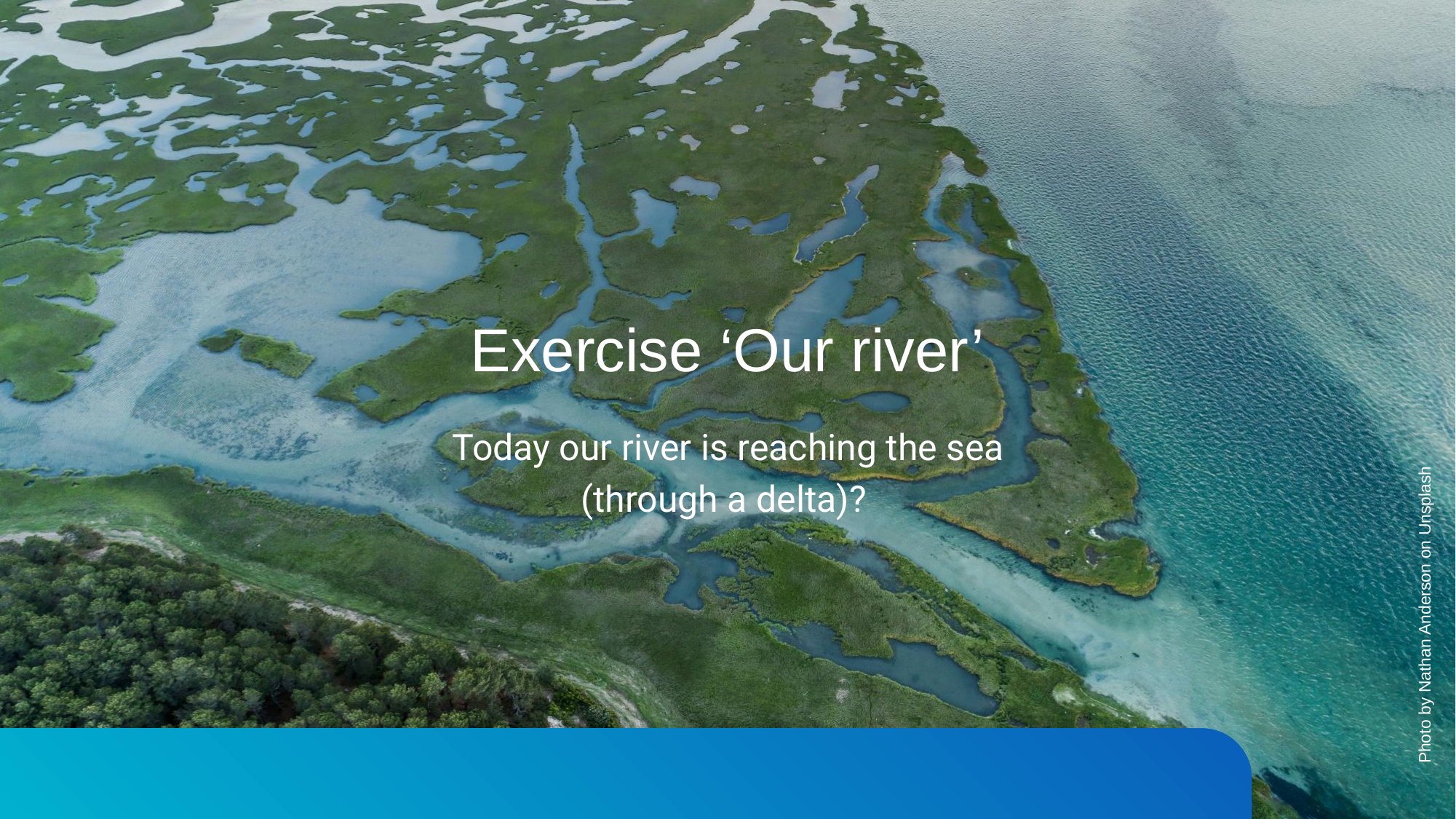

# Exercise ‘Our river’
Today our river is reaching the sea (through a delta)?

Photo by Nathan Anderson on Unsplash